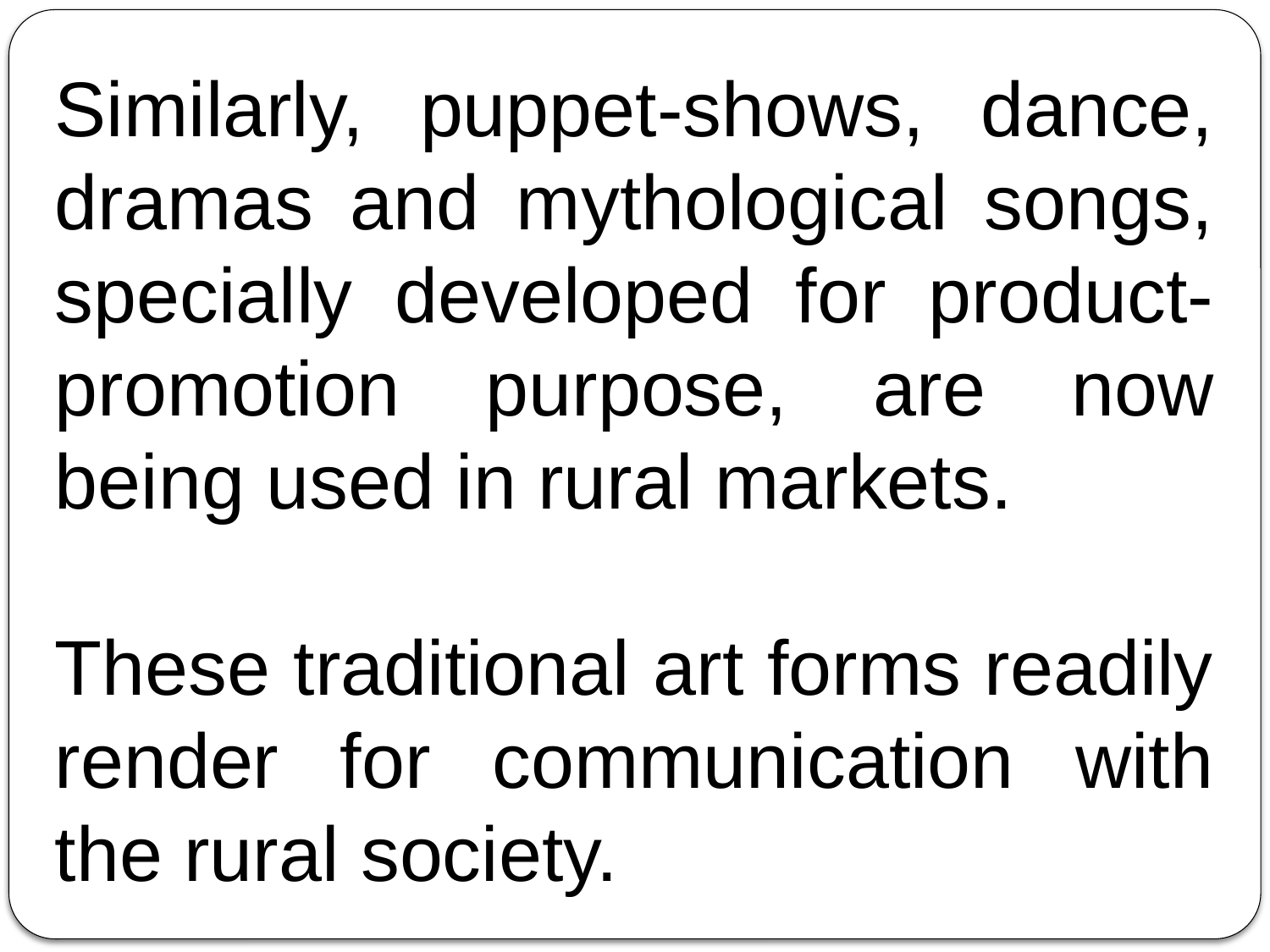

Similarly, puppet-shows, dance, dramas and mythological songs, specially developed for product-promotion purpose, are now being used in rural markets.

These traditional art forms readily render for communication with the rural society.